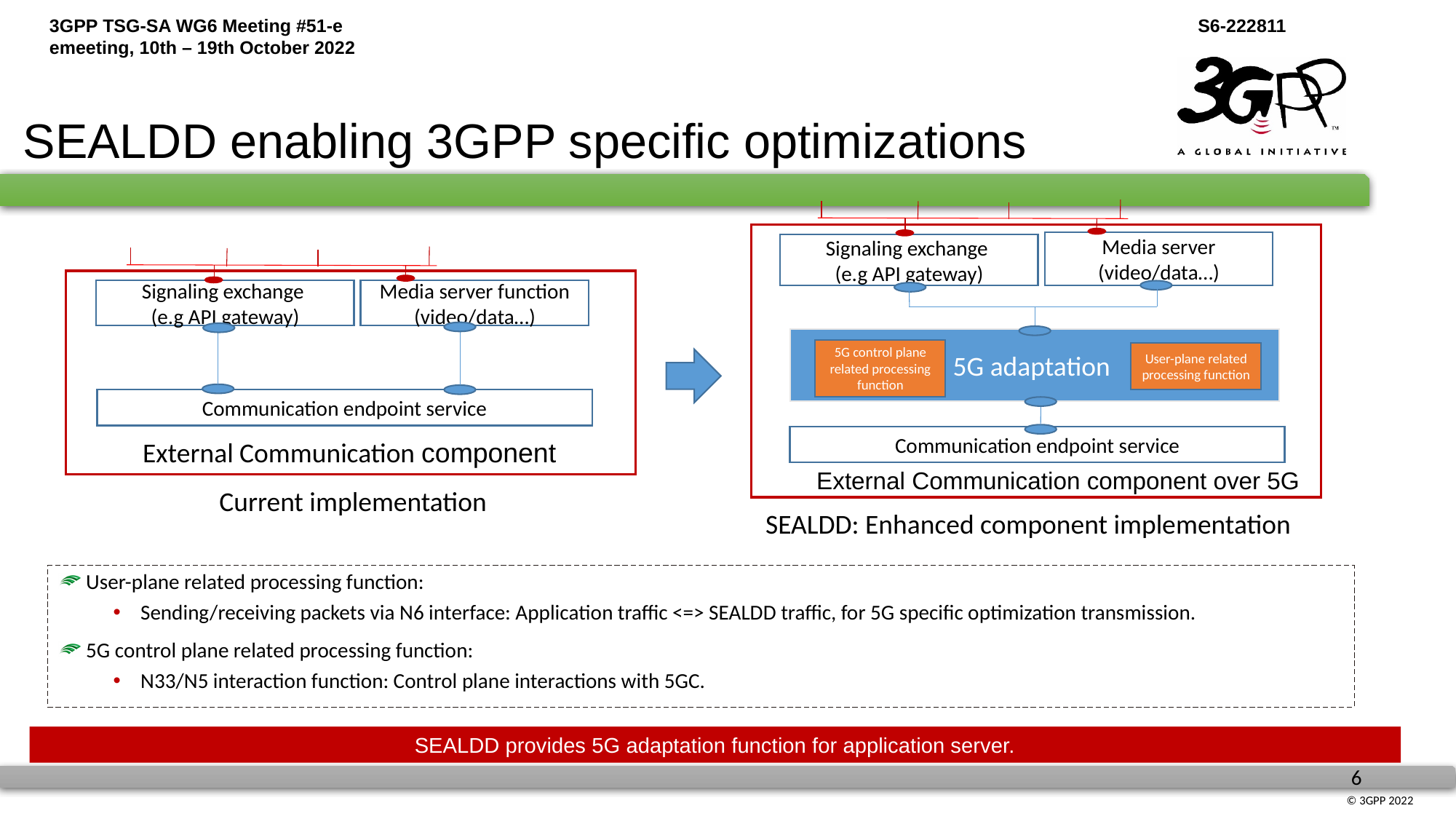

SEALDD enabling 3GPP specific optimizations

Media server (video/data…)
Signaling exchange
(e.g API gateway)

Media server function (video/data…)
Signaling exchange
(e.g API gateway)

5G adaptation
5G control plane related processing function
User-plane related processing function

Communication endpoint service

Communication endpoint service
External Communication component
External Communication component over 5G
Current implementation
SEALDD: Enhanced component implementation
User-plane related processing function:
Sending/receiving packets via N6 interface: Application traffic <=> SEALDD traffic, for 5G specific optimization transmission.
5G control plane related processing function:
N33/N5 interaction function: Control plane interactions with 5GC.
SEALDD provides 5G adaptation function for application server.